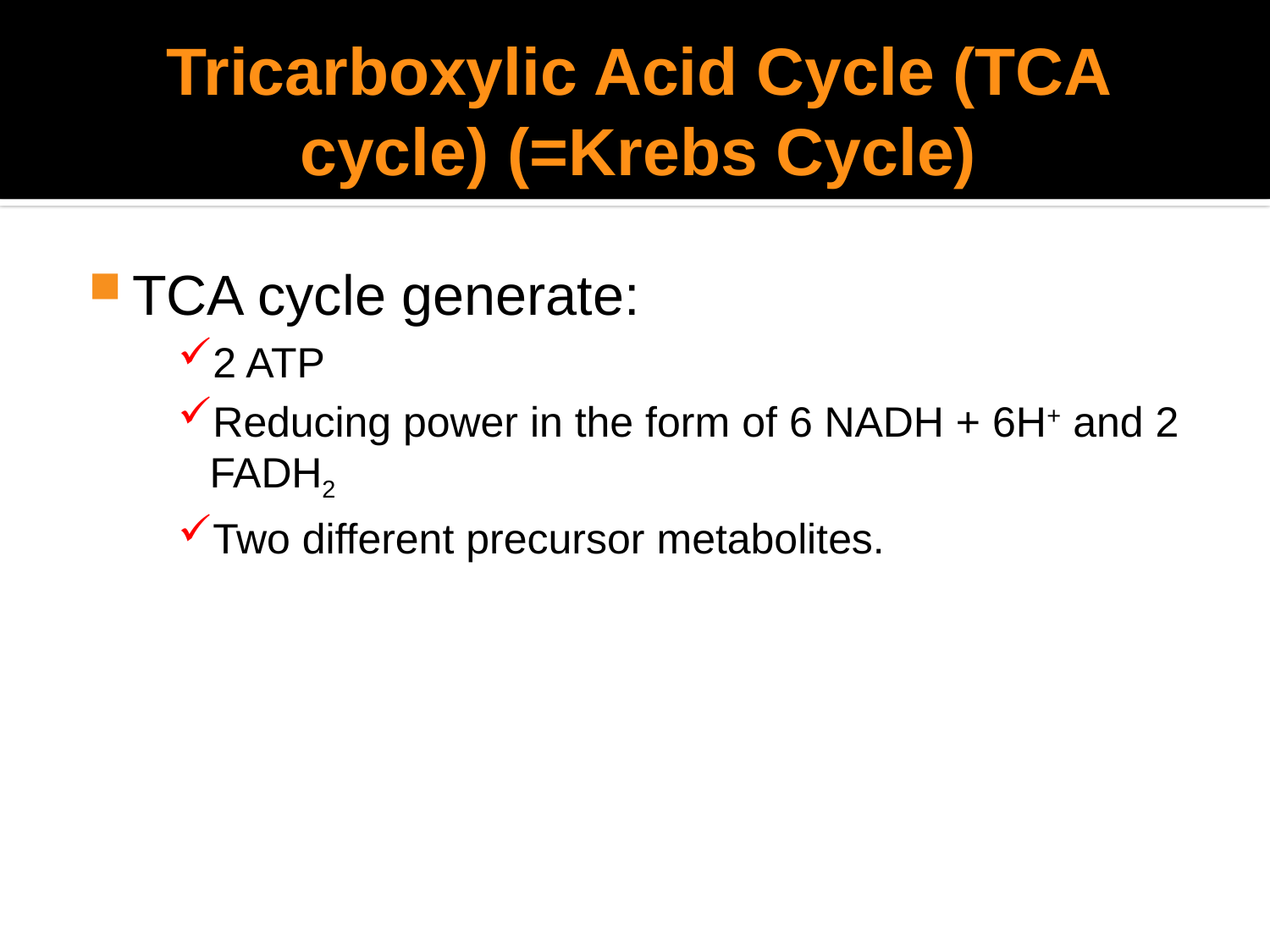

# Tricarboxylic Acid Cycle (TCA cycle) (=Krebs Cycle)
TCA cycle generate:
2 ATP
Reducing power in the form of 6 NADH + 6H+ and 2 FADH2
Two different precursor metabolites.